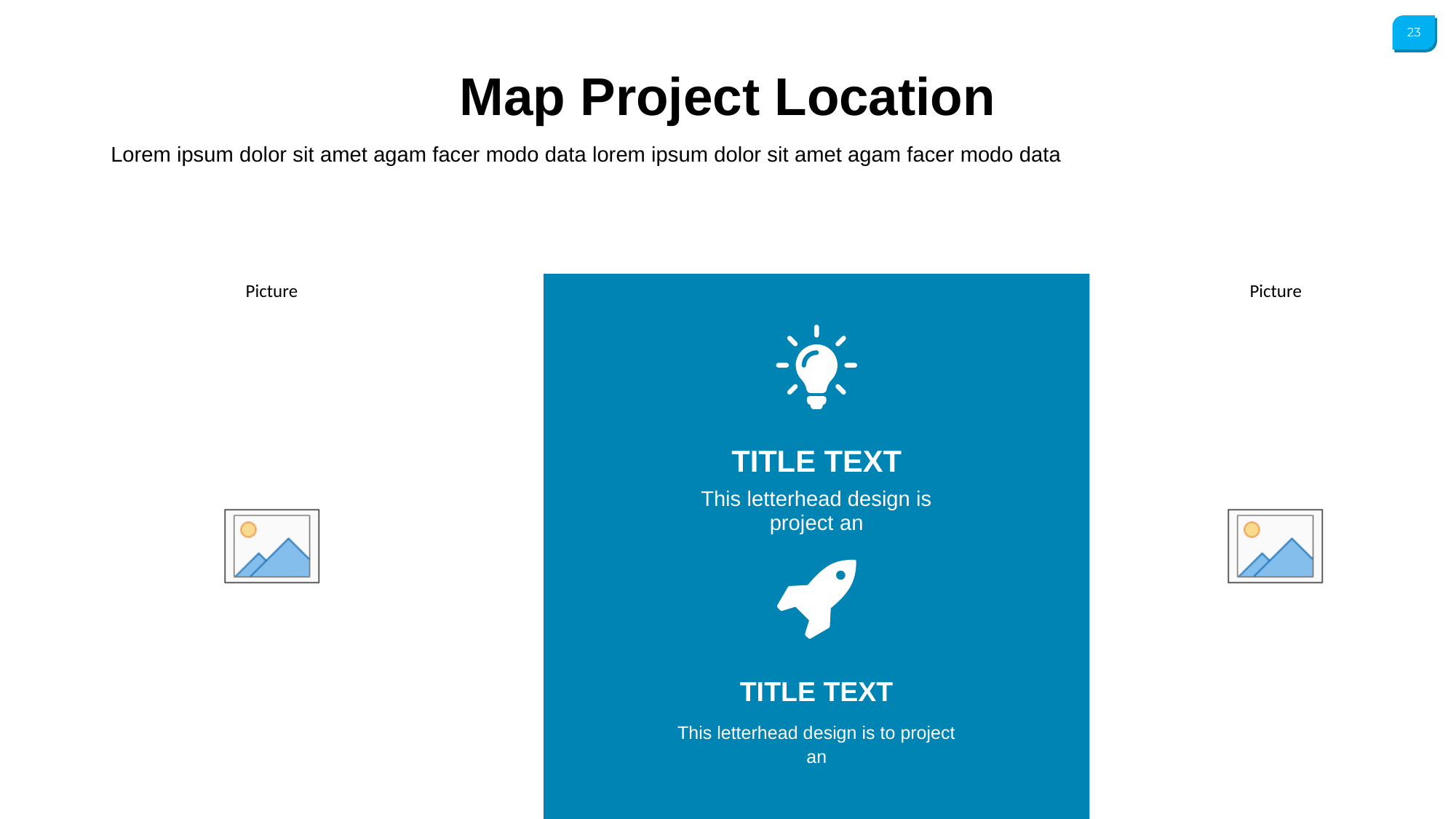

Map Project Location
Lorem ipsum dolor sit amet agam facer modo data lorem ipsum dolor sit amet agam facer modo data

TITLE TEXT
This letterhead design is project an

TITLE TEXT
This letterhead design is to project an